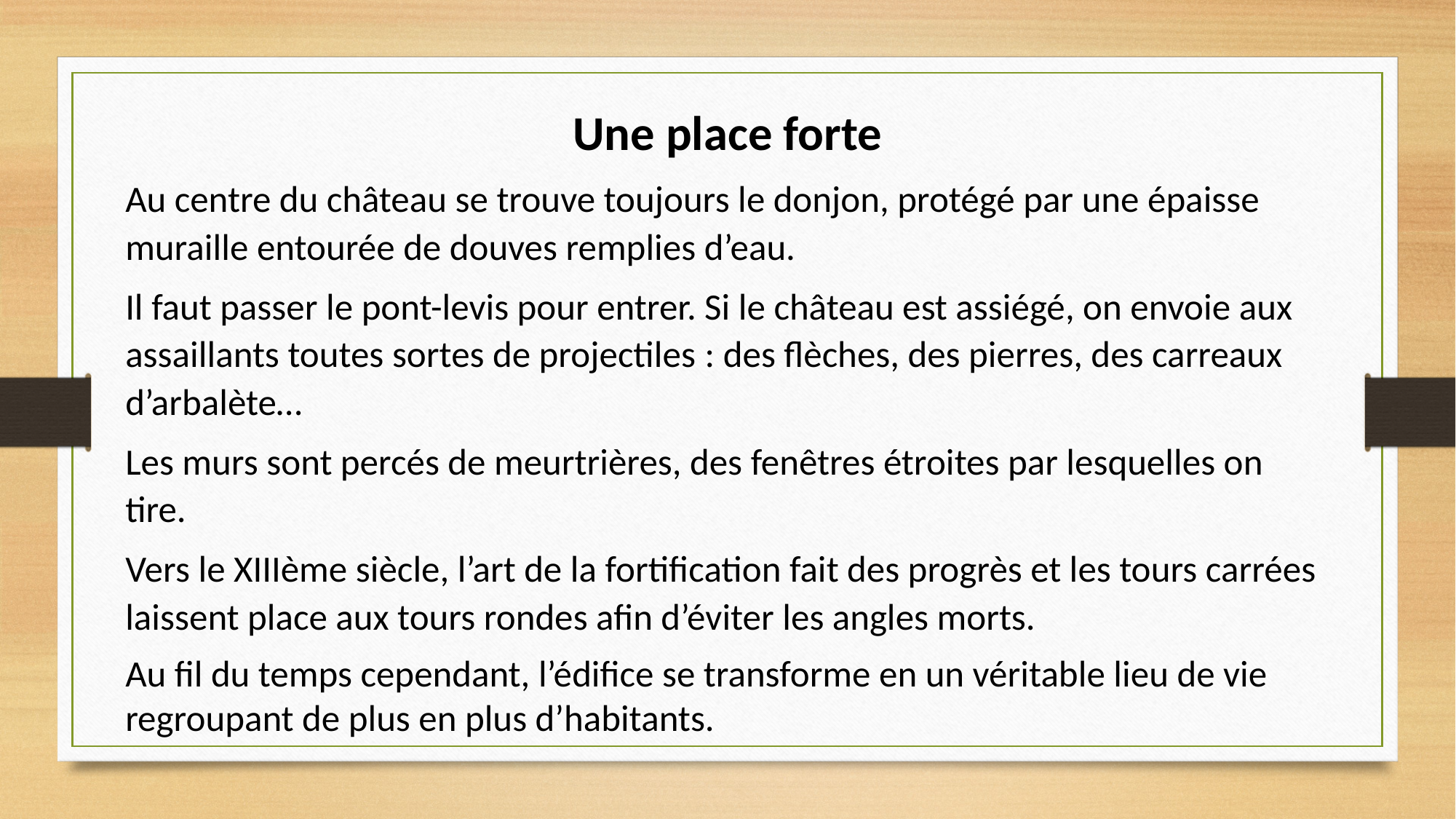

Une place forte
Au centre du château se trouve toujours le donjon, protégé par une épaisse muraille entourée de douves remplies d’eau.
Il faut passer le pont-levis pour entrer. Si le château est assiégé, on envoie aux assaillants toutes sortes de projectiles : des flèches, des pierres, des carreaux d’arbalète…
Les murs sont percés de meurtrières, des fenêtres étroites par lesquelles on tire.
Vers le XIIIème siècle, l’art de la fortification fait des progrès et les tours carrées laissent place aux tours rondes afin d’éviter les angles morts.
Au fil du temps cependant, l’édifice se transforme en un véritable lieu de vie regroupant de plus en plus d’habitants.